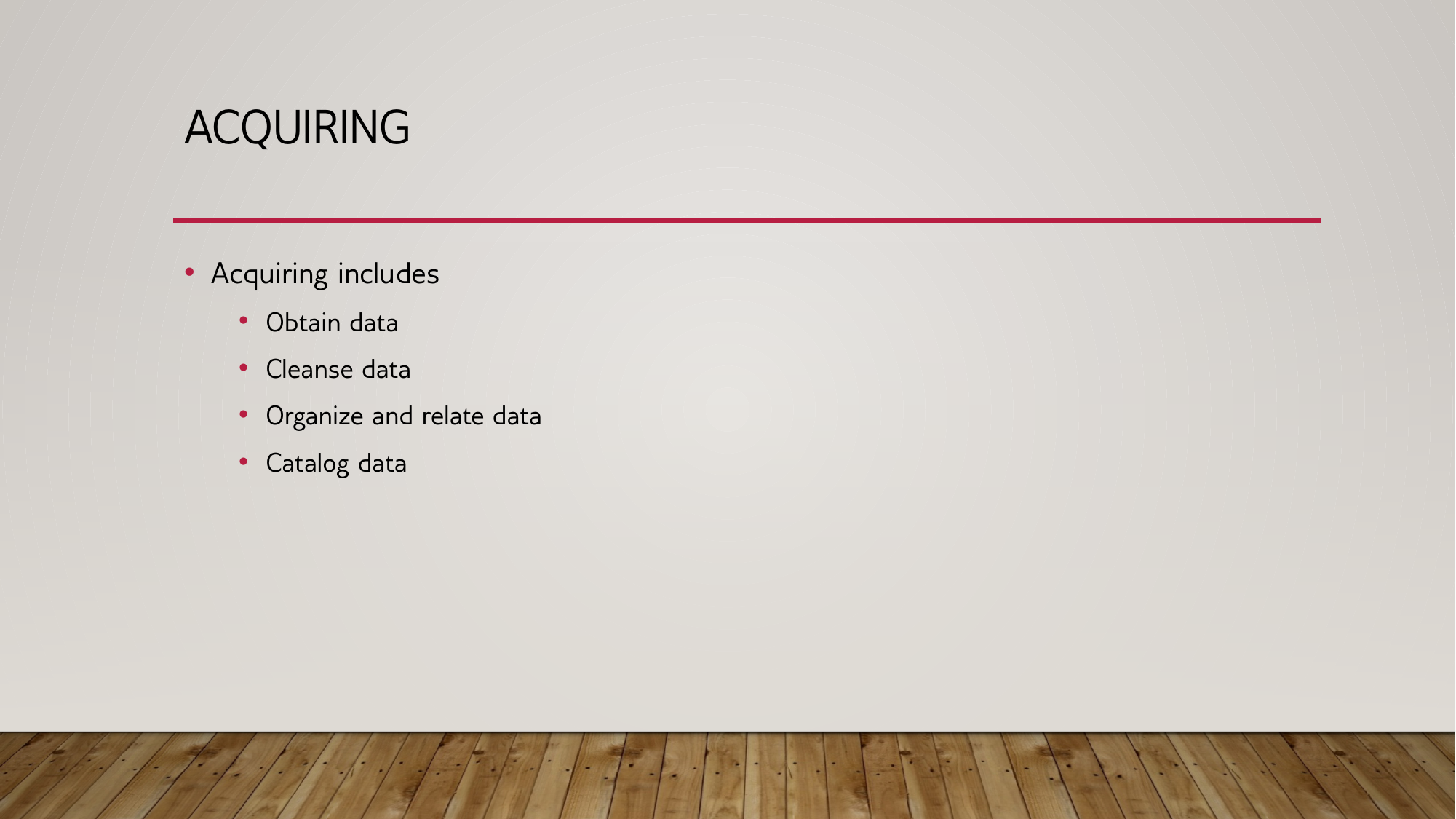

# Acquiring
Acquiring includes
Obtain data
Cleanse data
Organize and relate data
Catalog data